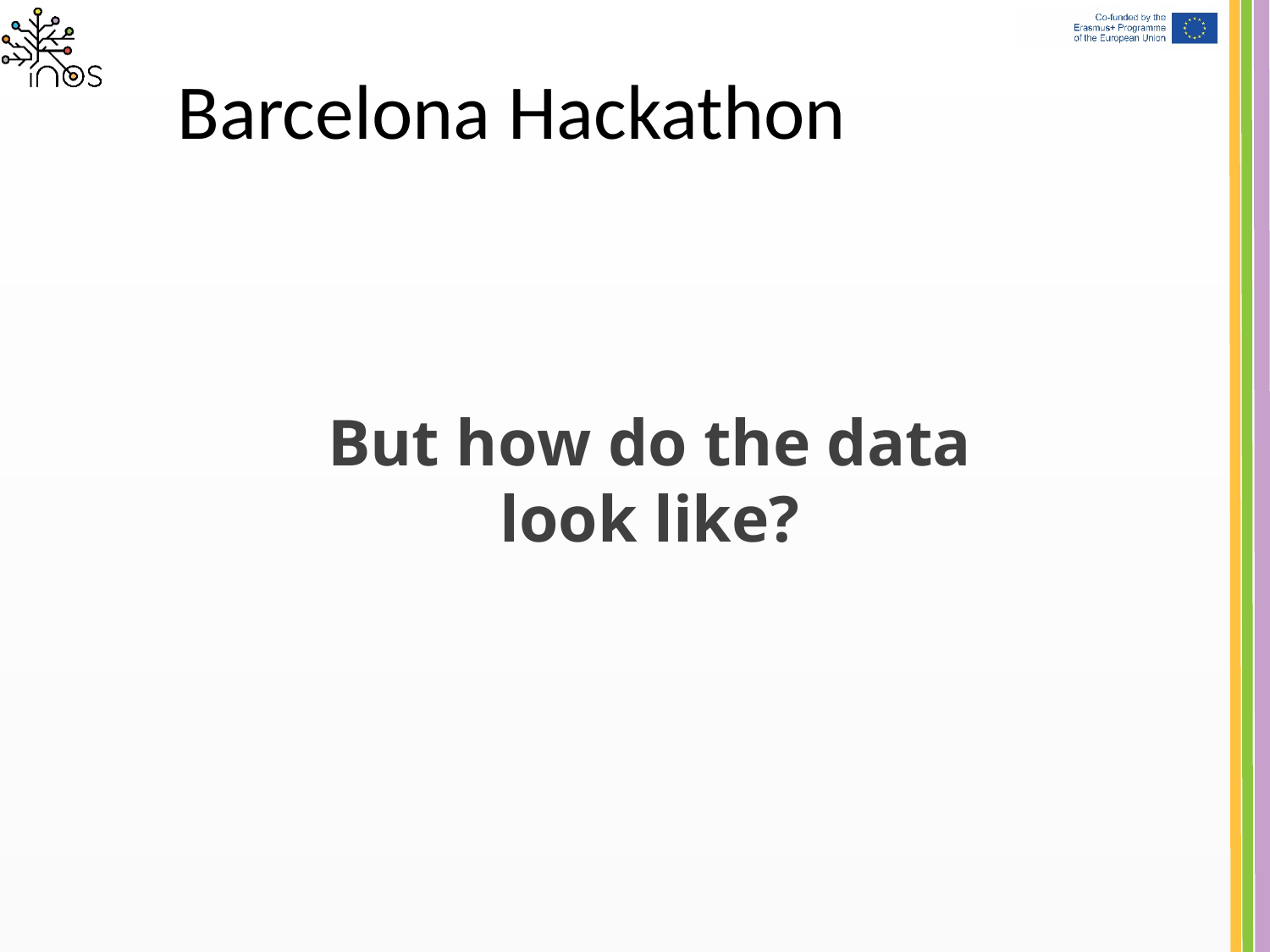

Barcelona Hackathon
But how do the data look like?